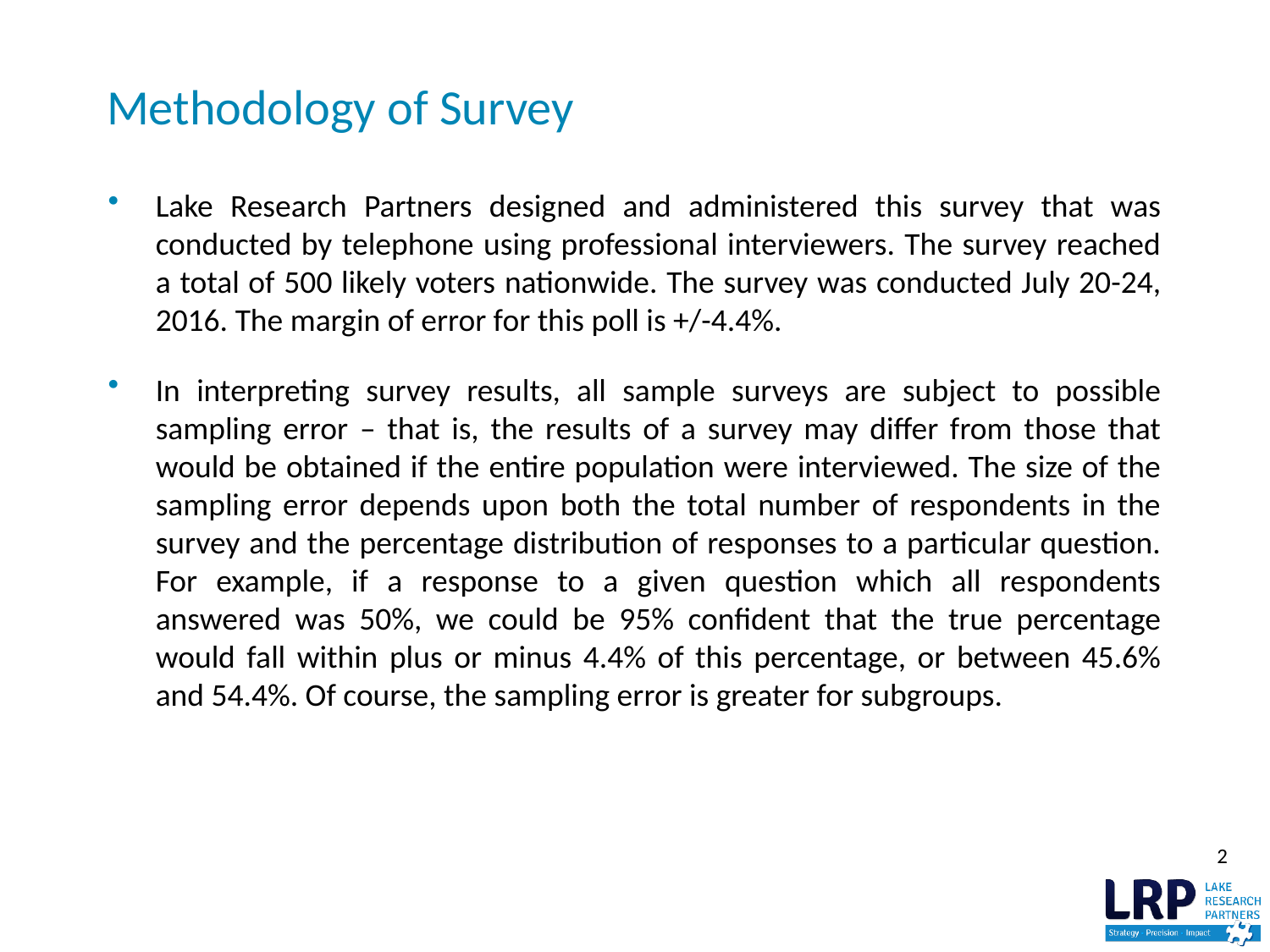

# Methodology of Survey
Lake Research Partners designed and administered this survey that was conducted by telephone using professional interviewers. The survey reached a total of 500 likely voters nationwide. The survey was conducted July 20-24, 2016. The margin of error for this poll is +/-4.4%.
In interpreting survey results, all sample surveys are subject to possible sampling error – that is, the results of a survey may differ from those that would be obtained if the entire population were interviewed. The size of the sampling error depends upon both the total number of respondents in the survey and the percentage distribution of responses to a particular question. For example, if a response to a given question which all respondents answered was 50%, we could be 95% confident that the true percentage would fall within plus or minus 4.4% of this percentage, or between 45.6% and 54.4%. Of course, the sampling error is greater for subgroups.
2